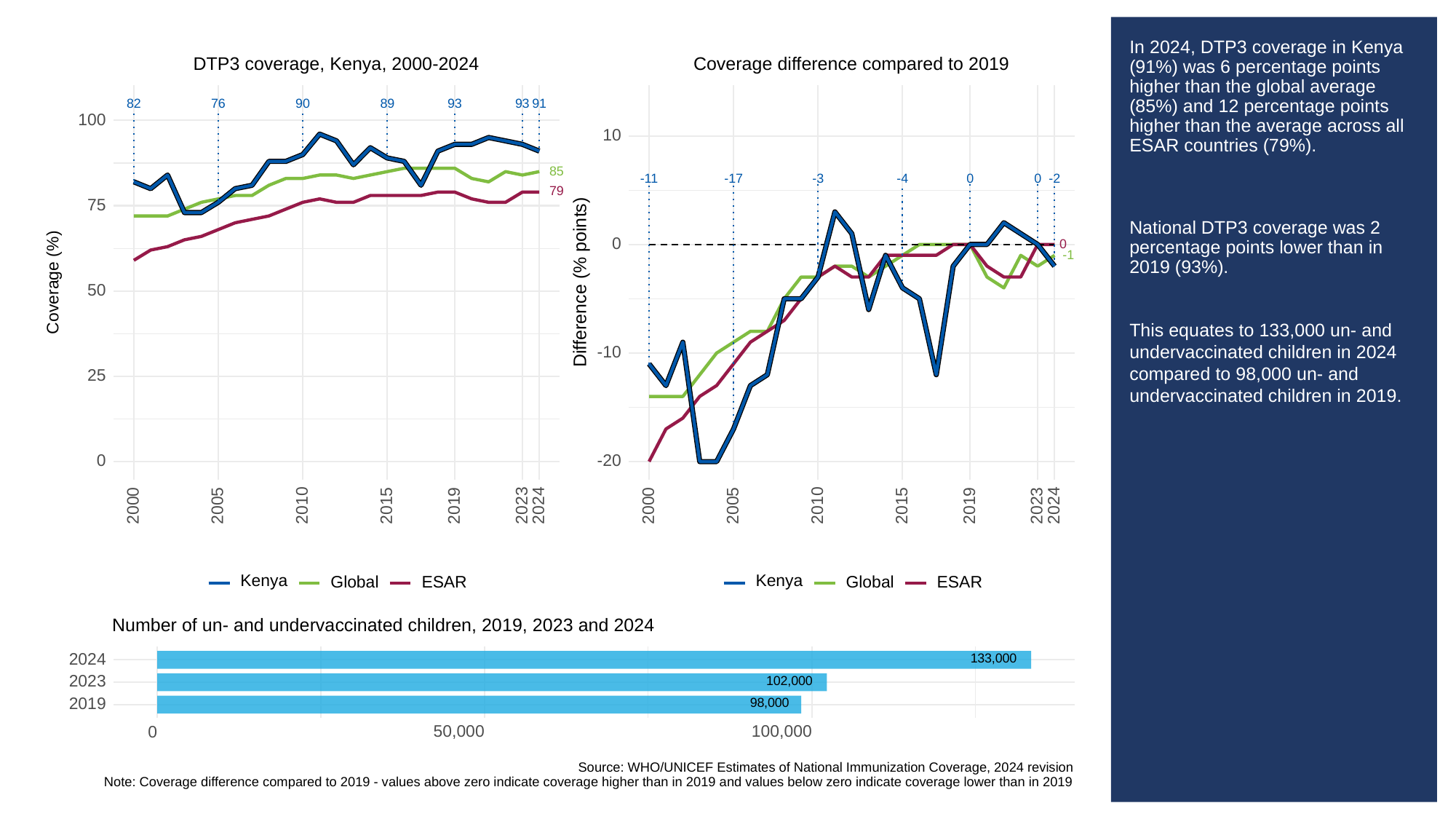

# In 2024, DTP3 coverage in Kenya (91%) was 6 percentage points higher than the global average (85%) and 12 percentage points higher than the average across all ESAR countries (79%).

National DTP3 coverage was 2 percentage points lower than in 2019 (93%).

This equates to 133,000 un- and undervaccinated children in 2024 compared to 98,000 un- and undervaccinated children in 2019.

Coverage difference compared to 2019
DTP3 coverage, Kenya, 2000-2024

93
93
82
76
90
89
91

100

10

85

-3
0
0
-11
-17
-2
-4

79

75

0
0

-1
Difference (% points)
Coverage (%)
50

-10

25

0
-20

2023
2023
2000
2005
2010
2015
2019
2024
2000
2005
2010
2015
2019
2024
Kenya
Kenya
Global
ESAR
Global
ESAR

Number of un- and undervaccinated children, 2019, 2023 and 2024

133,000
2024

102,000
2023

98,000
2019

50,000
100,000
0
Source: WHO/UNICEF Estimates of National Immunization Coverage, 2024 revision
Note: Coverage difference compared to 2019 - values above zero indicate coverage higher than in 2019 and values below zero indicate coverage lower than in 2019